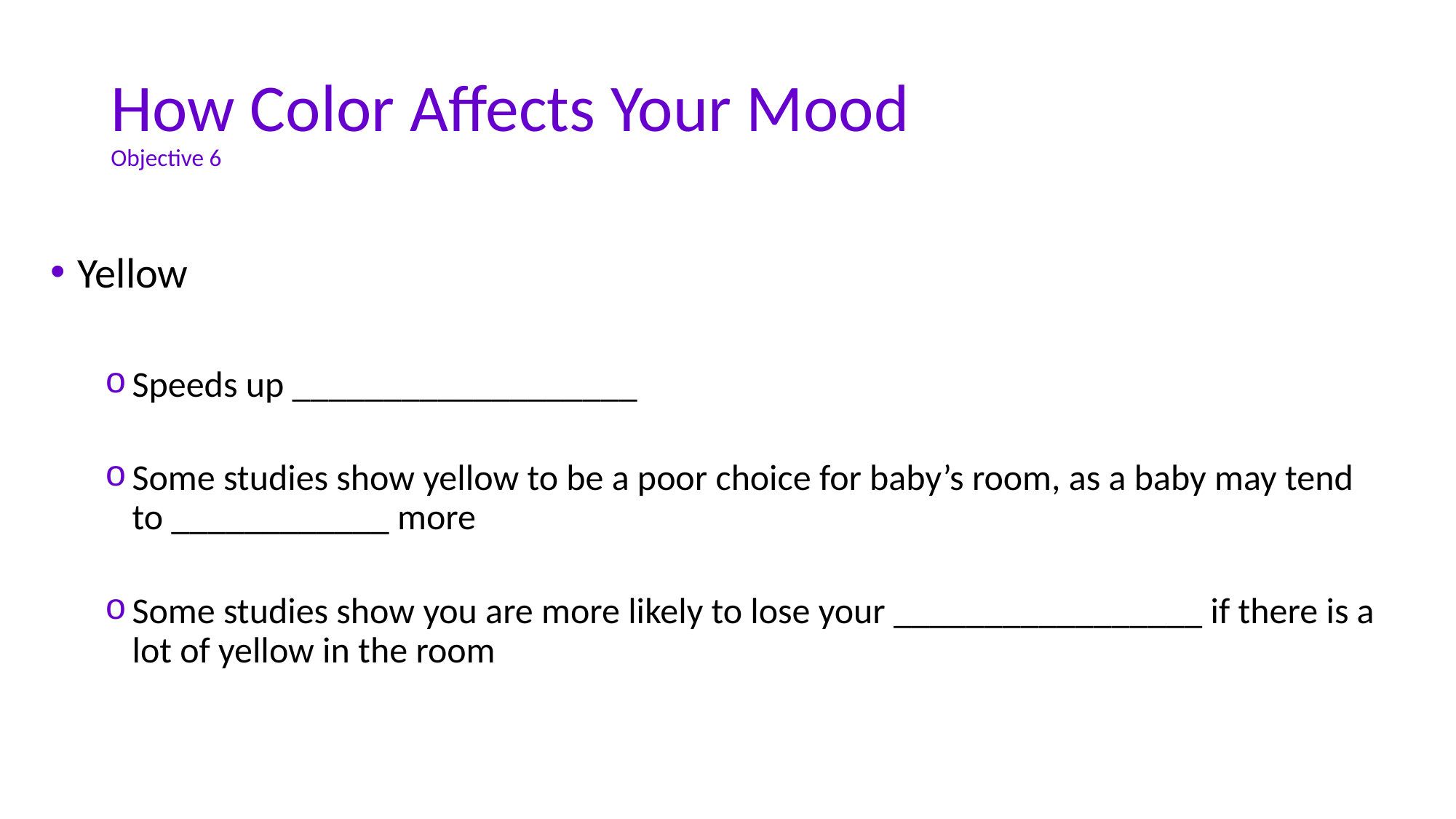

# How Color Affects Your Mood Objective 6
Yellow

Speeds up ___________________

Some studies show yellow to be a poor choice for baby’s room, as a baby may tend to ____________ more

Some studies show you are more likely to lose your _________________ if there is a lot of yellow in the room